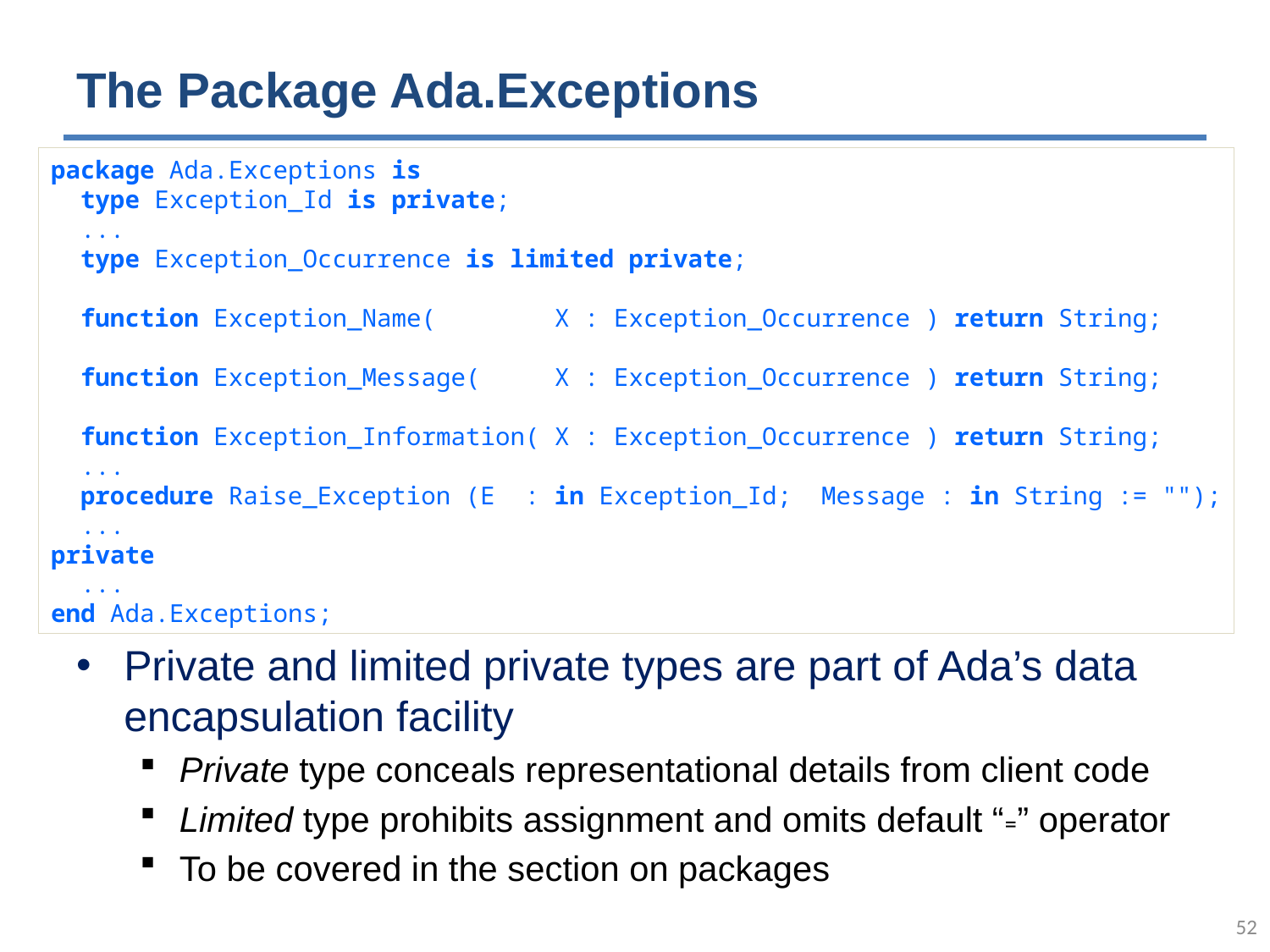

# The Package Ada.Exceptions
package Ada.Exceptions is
  type Exception_Id is private;
  ...
  type Exception_Occurrence is limited private;

  function Exception_Name(        X : Exception_Occurrence ) return String;

  function Exception_Message(     X : Exception_Occurrence ) return String;

  function Exception_Information( X : Exception_Occurrence ) return String;
  ...
  procedure Raise_Exception (E  : in Exception_Id;  Message : in String := "");
  ...
private
  ...
end Ada.Exceptions;

Private and limited private types are part of Ada’s data encapsulation facility
Private type conceals representational details from client code
Limited type prohibits assignment and omits default “=” operator
To be covered in the section on packages

52